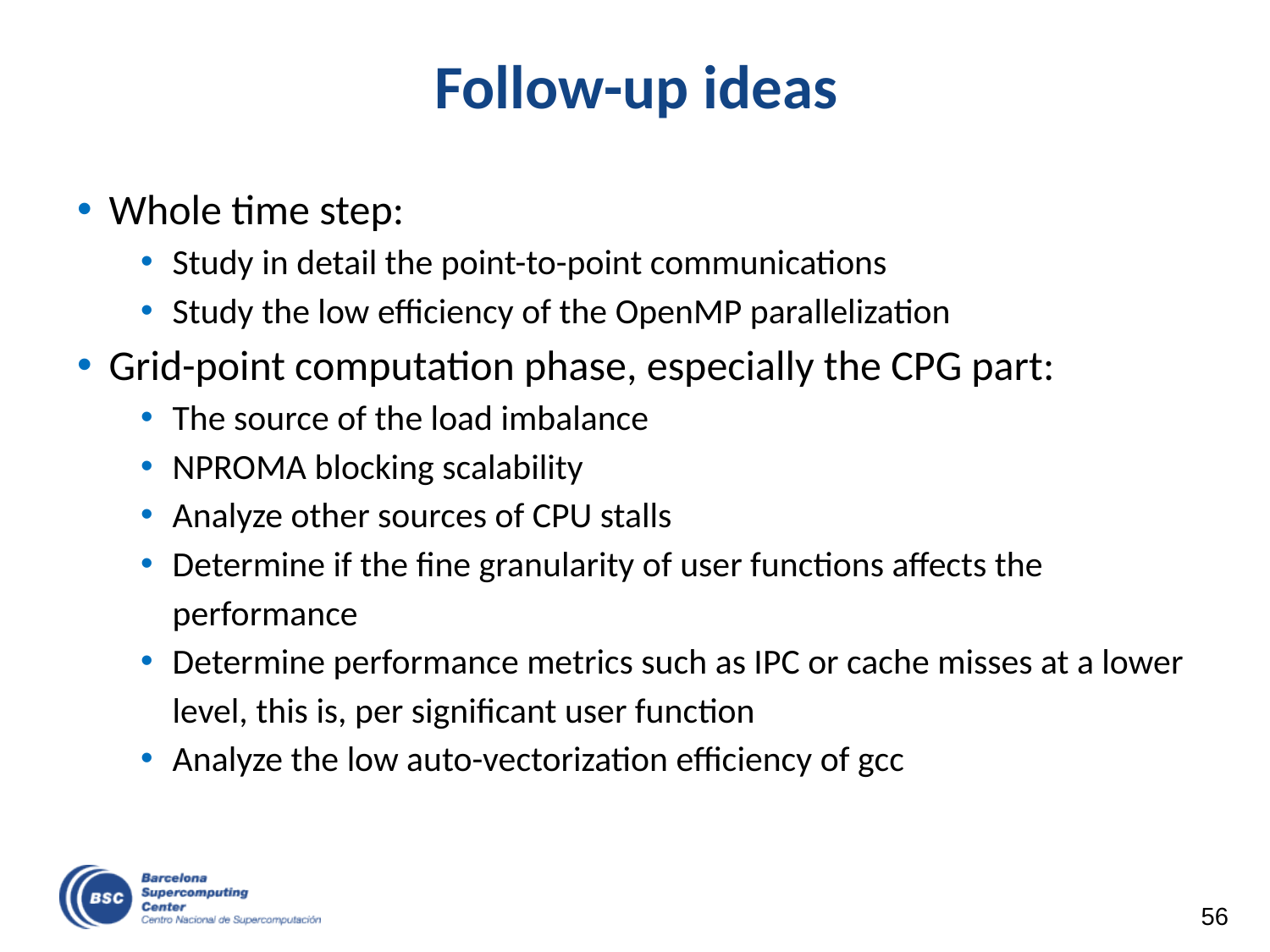

# Follow-up ideas
Whole time step:
Study in detail the point-to-point communications
Study the low efficiency of the OpenMP parallelization
Grid-point computation phase, especially the CPG part:
The source of the load imbalance
NPROMA blocking scalability
Analyze other sources of CPU stalls
Determine if the fine granularity of user functions affects the performance
Determine performance metrics such as IPC or cache misses at a lower level, this is, per significant user function
Analyze the low auto-vectorization efficiency of gcc
56